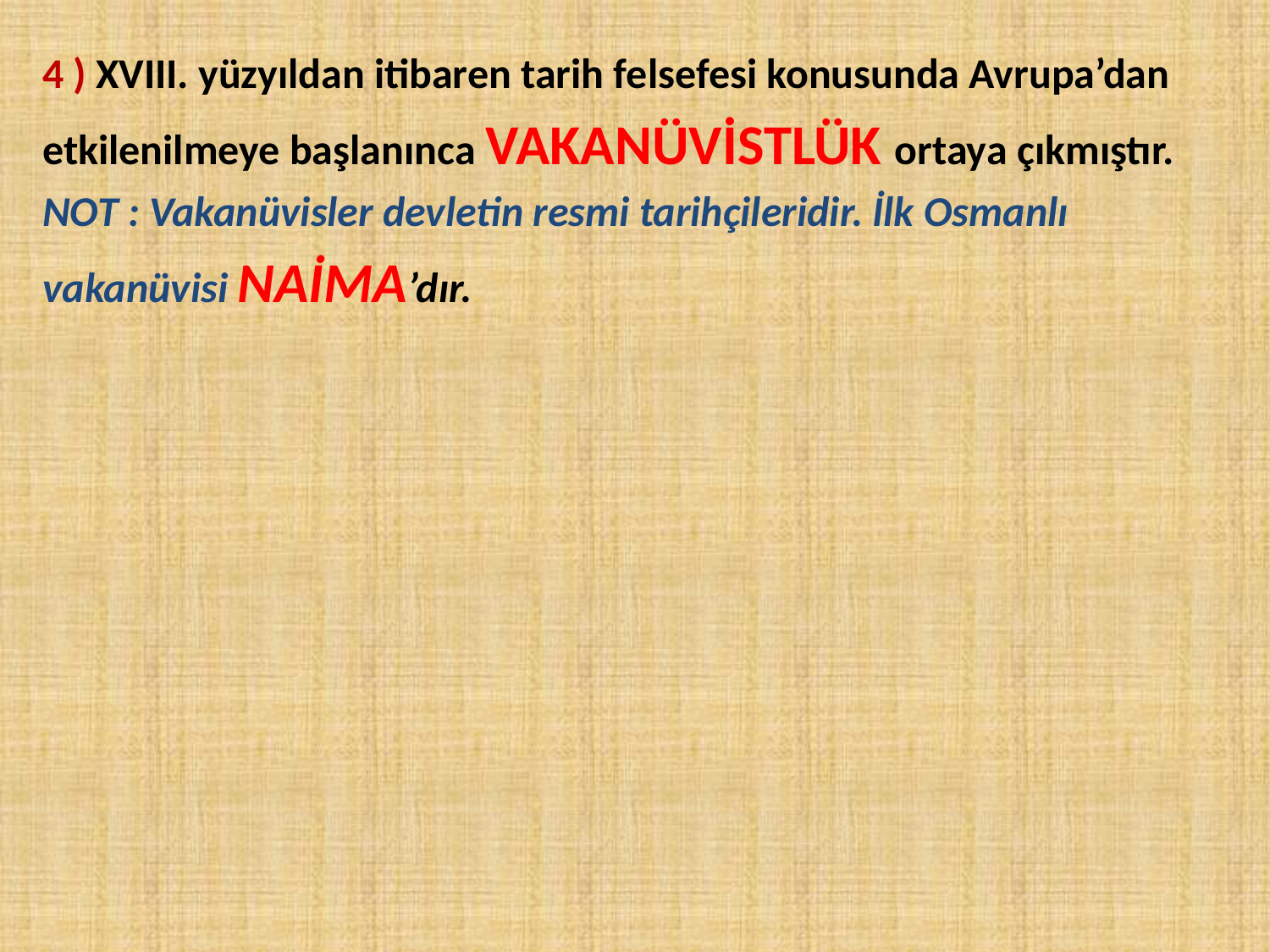

4 ) XVIII. yüzyıldan itibaren tarih felsefesi konusunda Avrupa’dan
etkilenilmeye başlanınca VAKANÜVİSTLÜK ortaya çıkmıştır.
NOT : Vakanüvisler devletin resmi tarihçileridir. İlk Osmanlı
vakanüvisi NAİMA’dır.